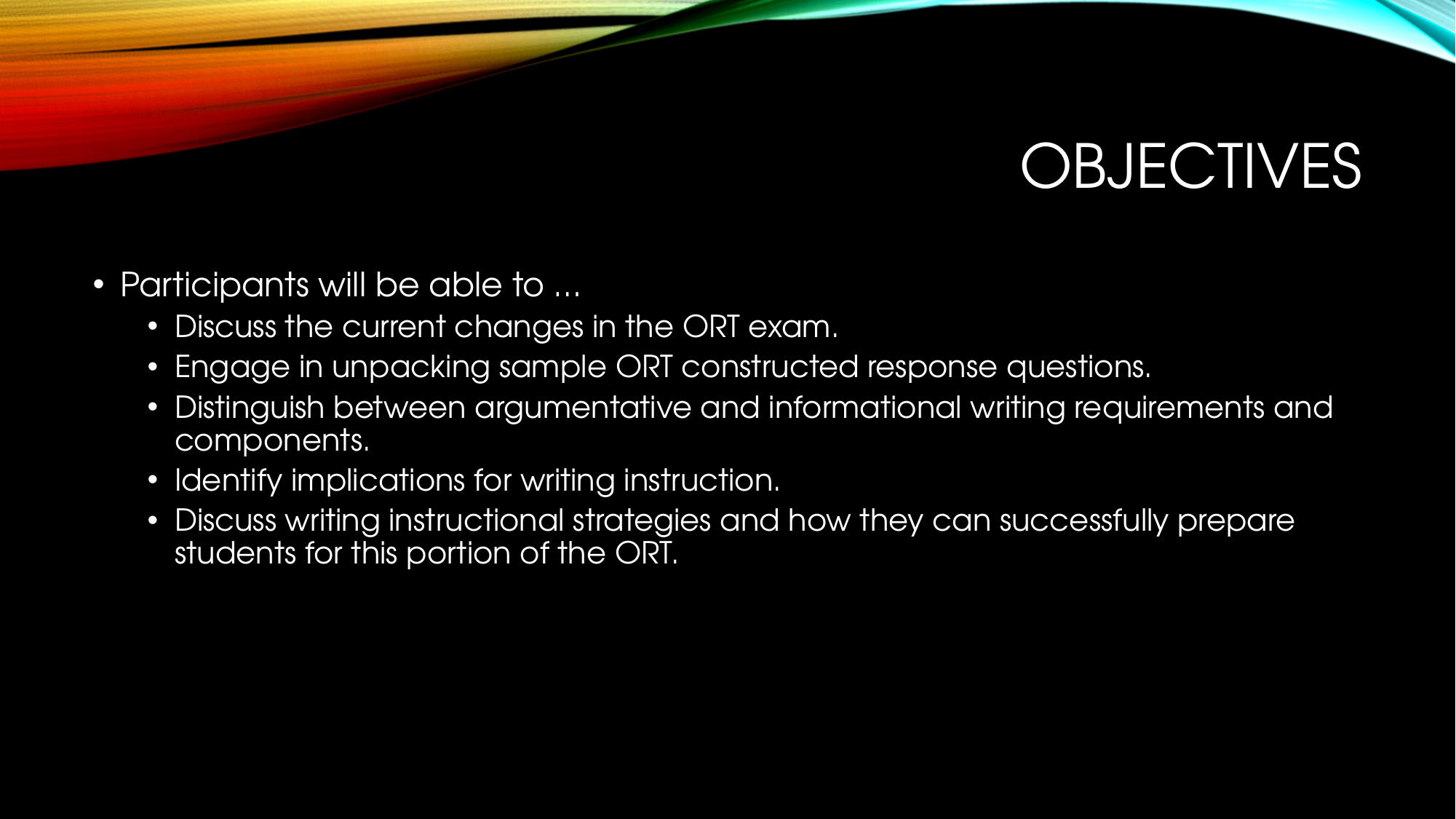

# Objectives
Participants will be able to …
Discuss the current changes in the ORT exam.
Engage in unpacking sample ORT constructed response questions.
Distinguish between argumentative and informational writing requirements and components.
Identify implications for writing instruction.
Discuss writing instructional strategies and how they can successfully prepare students for this portion of the ORT.